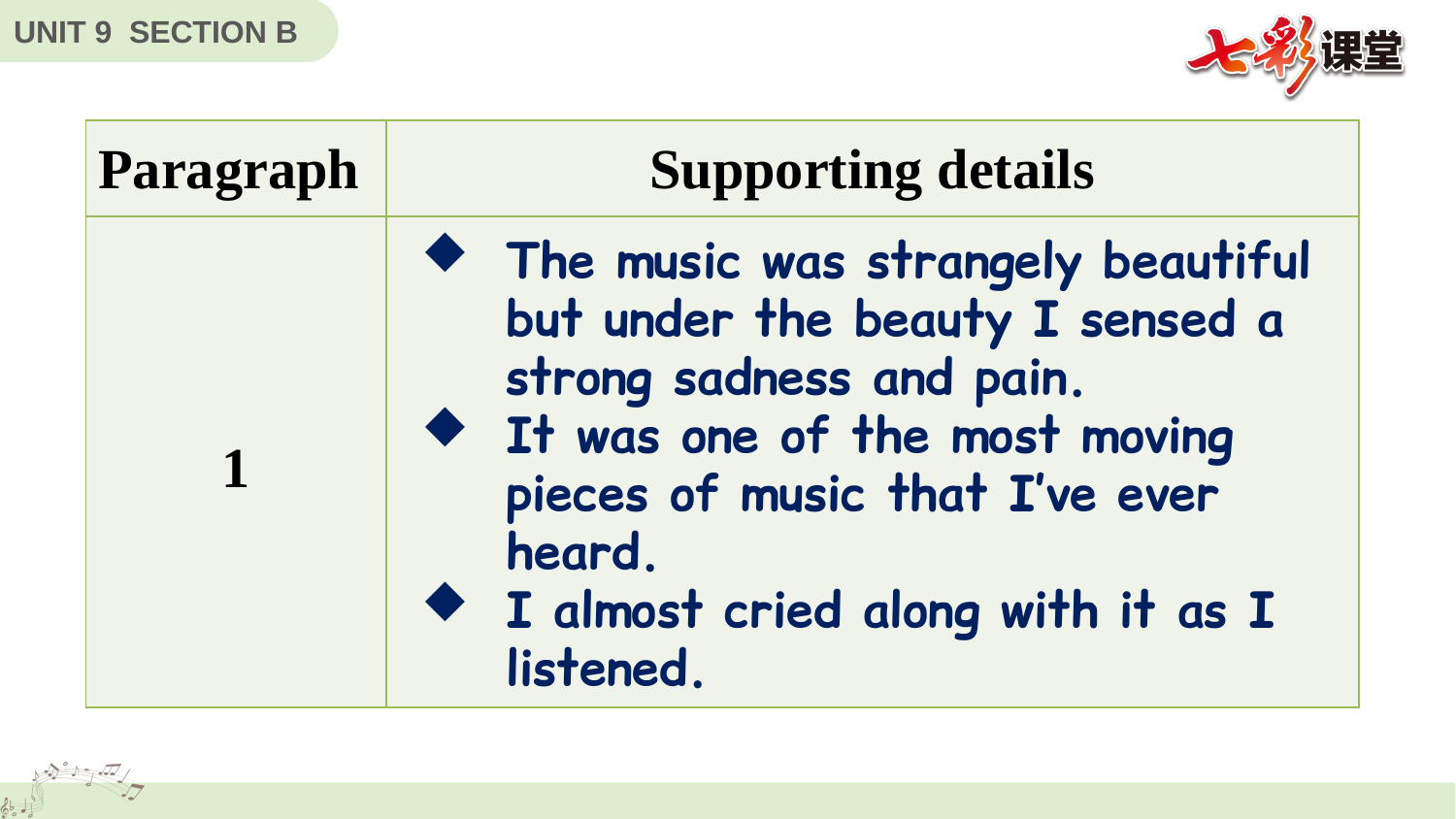

| Paragraph | Supporting details |
| --- | --- |
| 1 |  |
The music was strangely beautiful but under the beauty I sensed a strong sadness and pain.
It was one of the most moving pieces of music that I’ve ever heard.
I almost cried along with it as I listened.